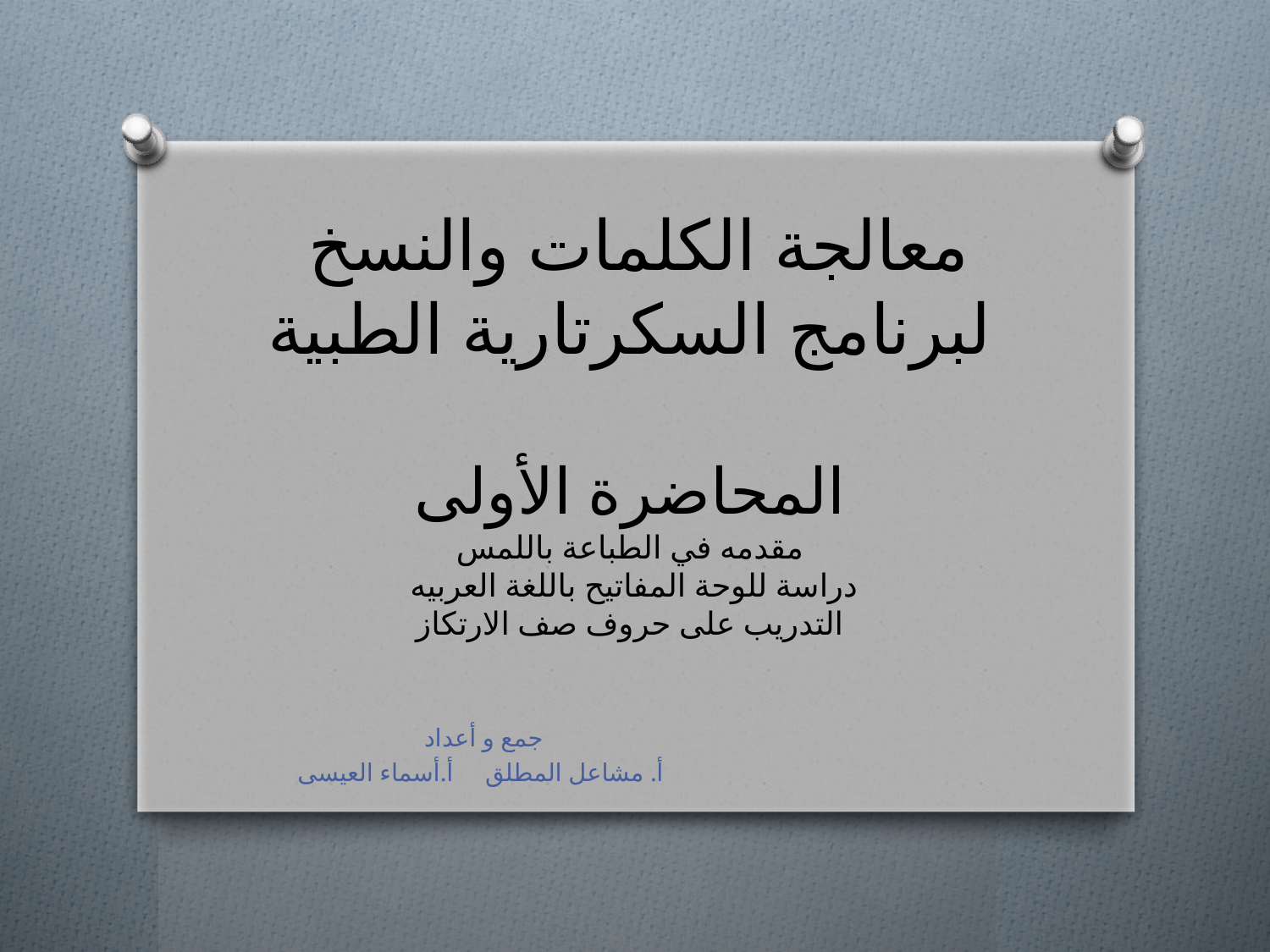

# معالجة الكلمات والنسخ لبرنامج السكرتارية الطبية المحاضرة الأولى مقدمه في الطباعة باللمس دراسة للوحة المفاتيح باللغة العربيه التدريب على حروف صف الارتكاز
جمع و أعداد
أ. مشاعل المطلق     أ.أسماء العيسى